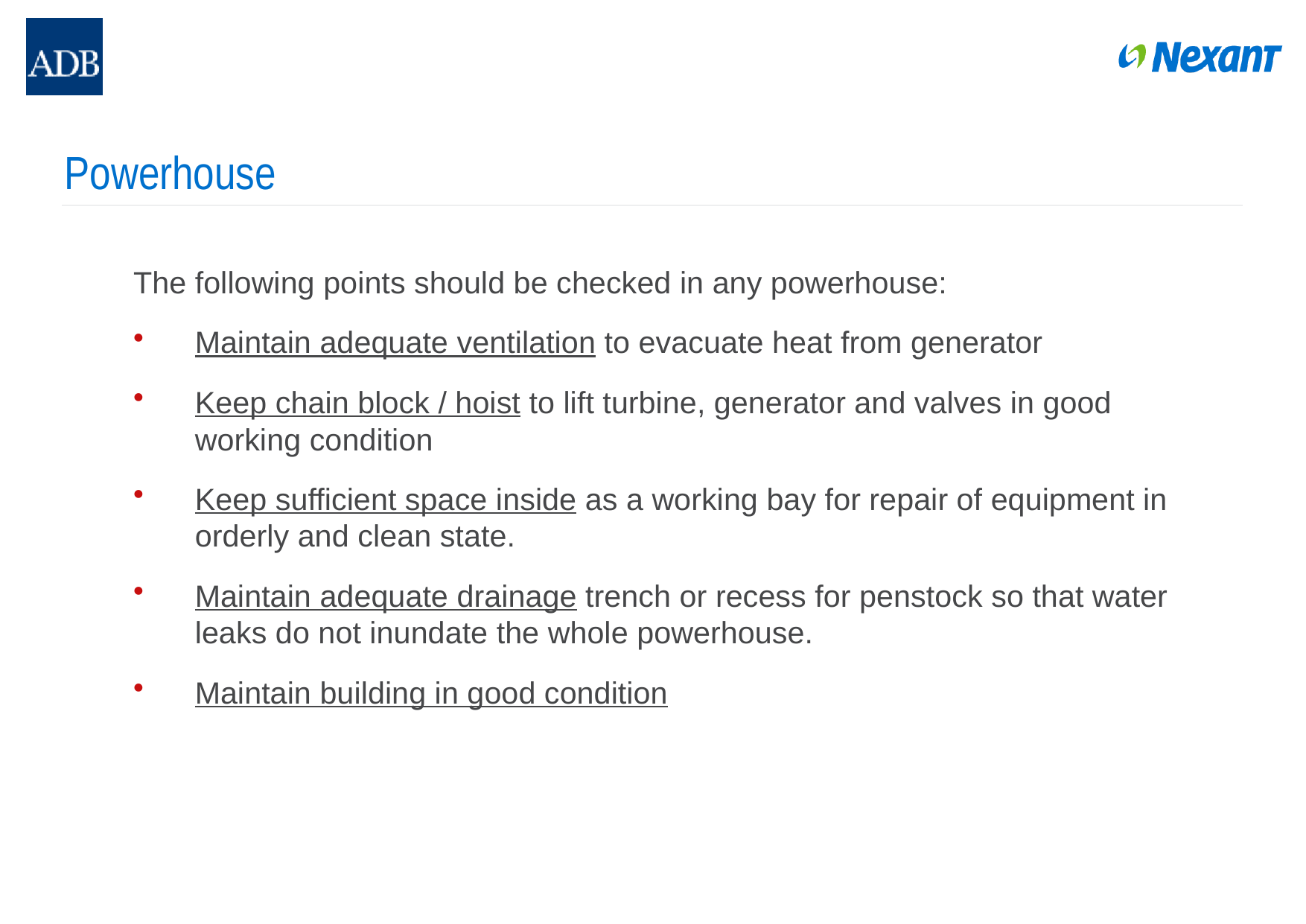

# Powerhouse
The following points should be checked in any powerhouse:
Maintain adequate ventilation to evacuate heat from generator
Keep chain block / hoist to lift turbine, generator and valves in good working condition
Keep sufficient space inside as a working bay for repair of equipment in orderly and clean state.
Maintain adequate drainage trench or recess for penstock so that water leaks do not inundate the whole powerhouse.
Maintain building in good condition